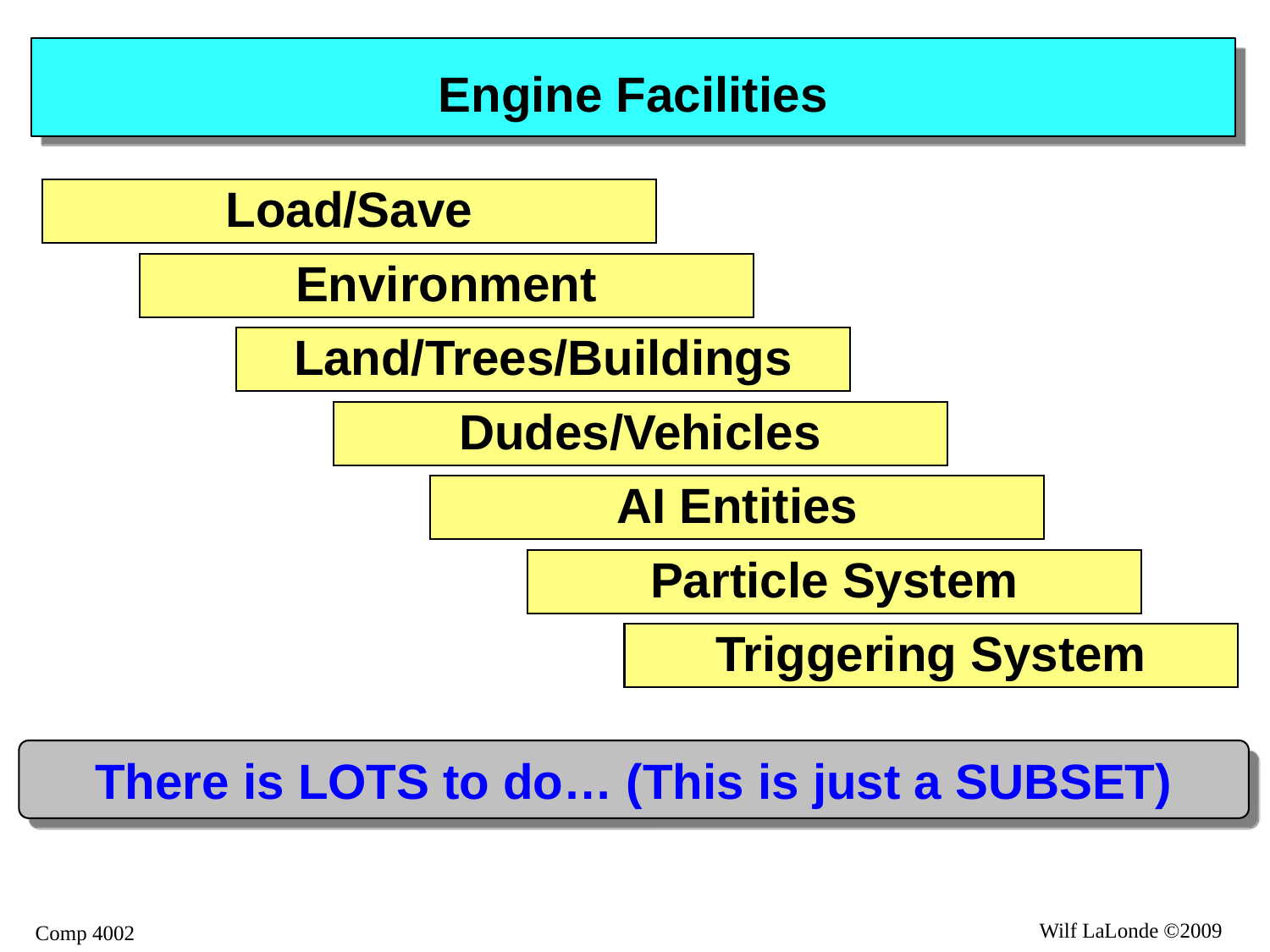

# Engine Facilities
Load/Save
Environment
Land/Trees/Buildings
Dudes/Vehicles
AI Entities
Particle System
Triggering System
There is LOTS to do… (This is just a SUBSET)